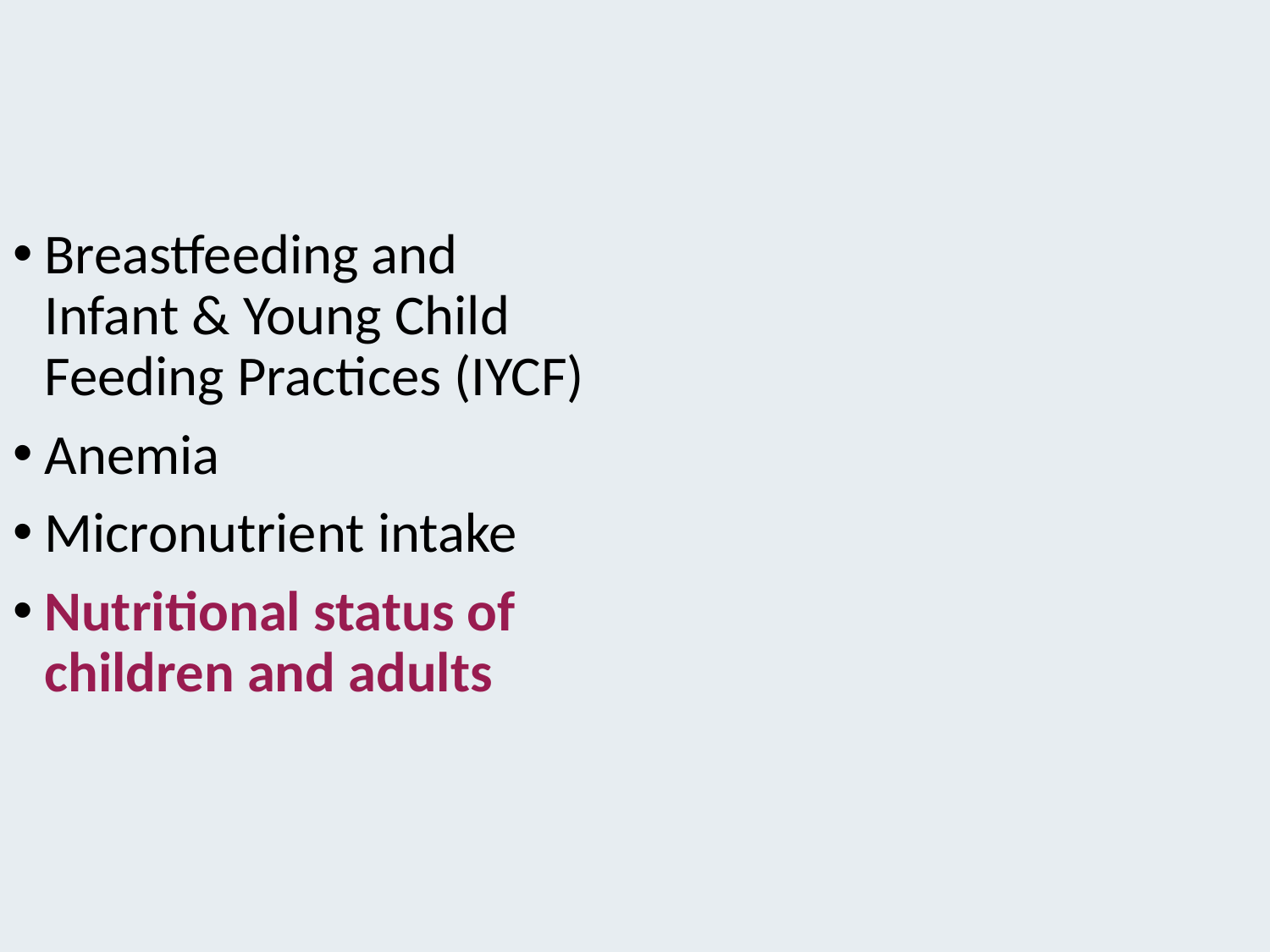

Breastfeeding and Infant & Young Child Feeding Practices (IYCF)
Anemia
Micronutrient intake
Nutritional status of children and adults